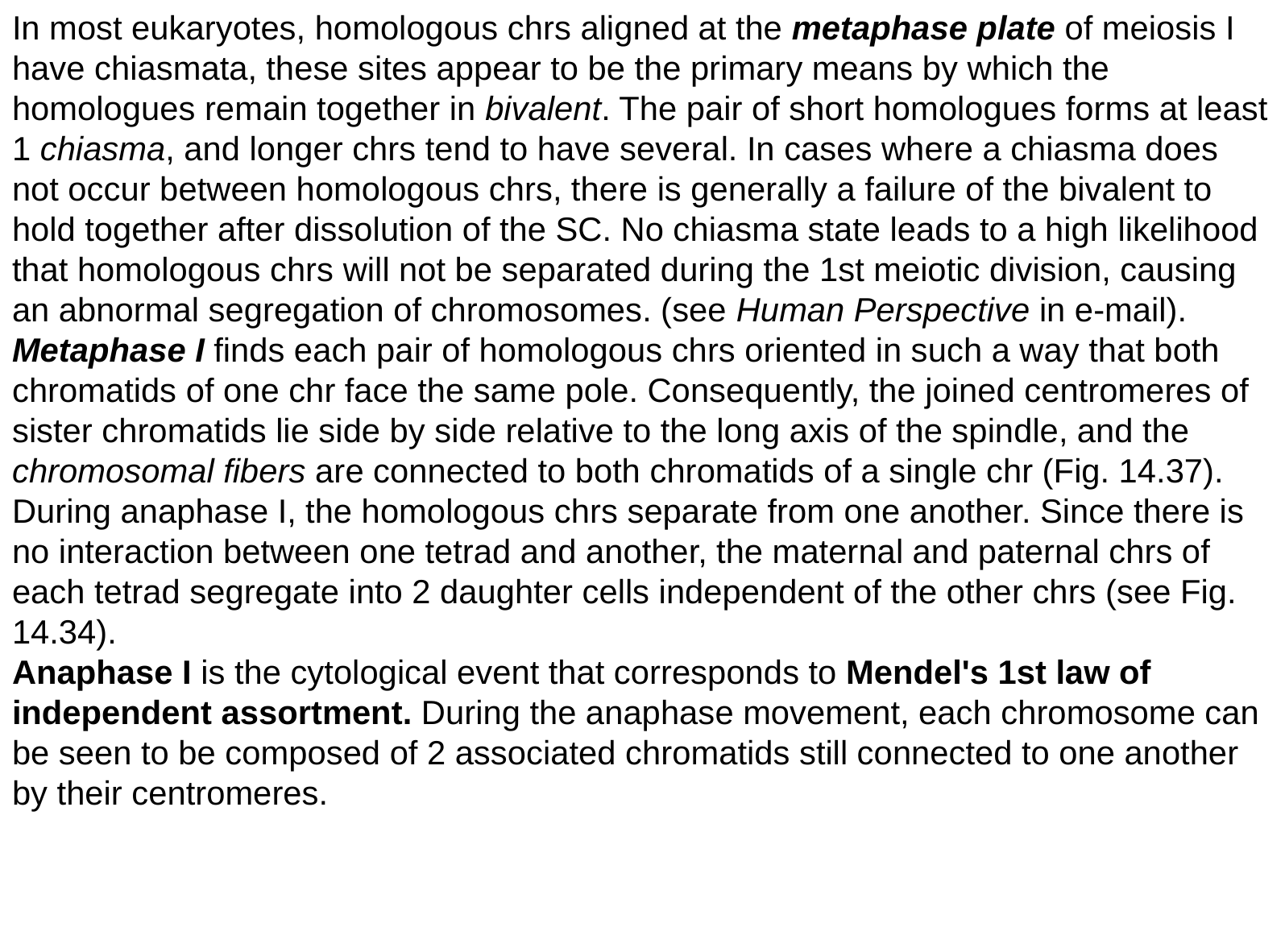

In most eukaryotes, homologous chrs aligned at the metaphase plate of meiosis I have chiasmata, these sites appear to be the primary means by which the homologues remain together in bivalent. The pair of short homologues forms at least 1 chiasma, and longer chrs tend to have several. In cases where a chiasma does not occur between homologous chrs, there is generally a failure of the bivalent to hold together after dissolution of the SC. No chiasma state leads to a high likelihood that homologous chrs will not be separated during the 1st meiotic division, causing an abnormal segregation of chromosomes. (see Human Perspective in e-mail).
Metaphase I finds each pair of homologous chrs oriented in such a way that both chromatids of one chr face the same pole. Consequently, the joined centromeres of sister chromatids lie side by side relative to the long axis of the spindle, and the chromosomal fibers are connected to both chromatids of a single chr (Fig. 14.37). During anaphase I, the homologous chrs separate from one another. Since there is no interaction between one tetrad and another, the maternal and paternal chrs of each tetrad segregate into 2 daughter cells independent of the other chrs (see Fig. 14.34).
Anaphase I is the cytological event that corresponds to Mendel's 1st law of independent assortment. During the anaphase movement, each chromosome can be seen to be composed of 2 associated chromatids still connected to one another by their centromeres.